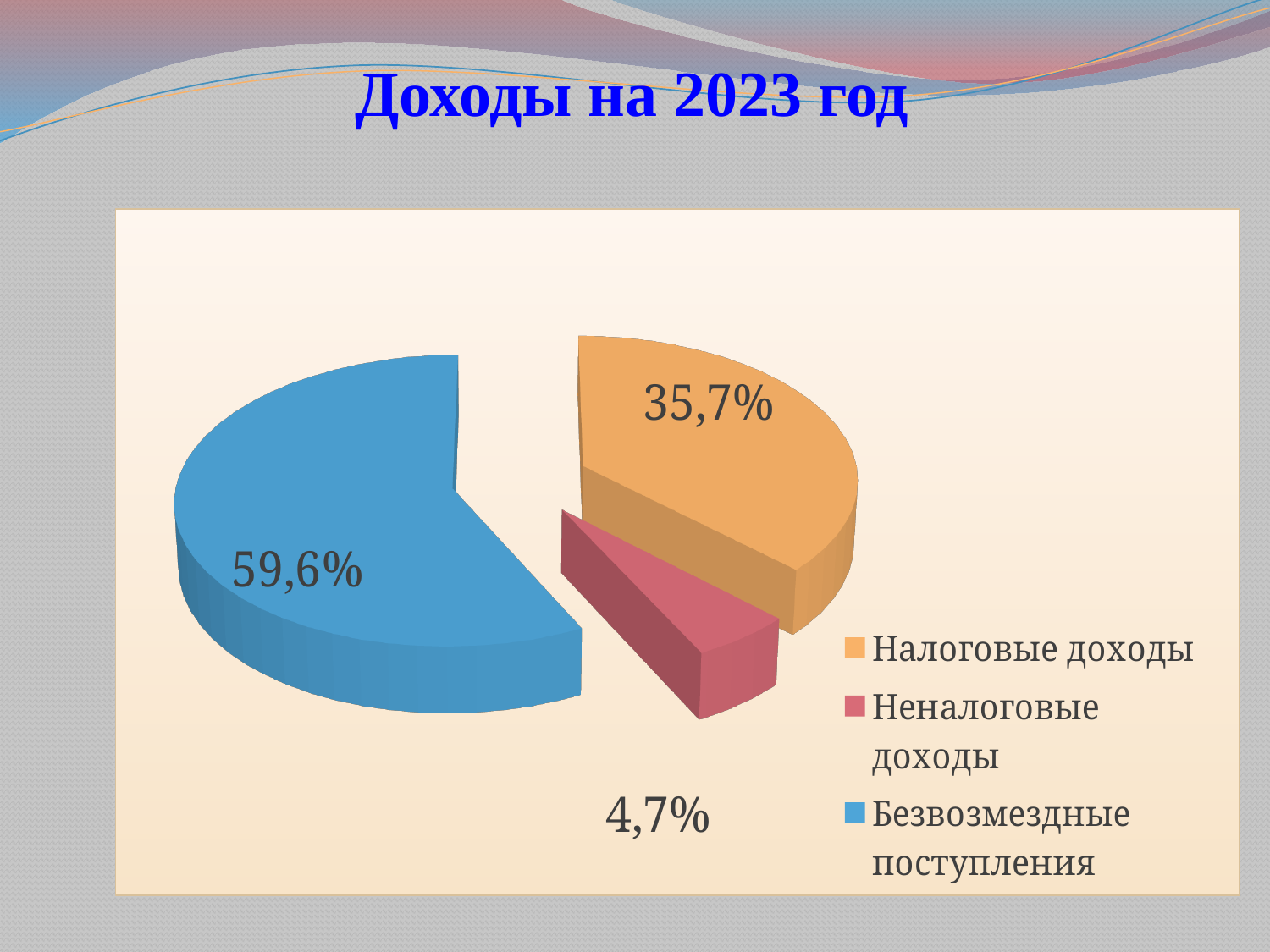

# Доходы на 2023 год

[unsupported chart]